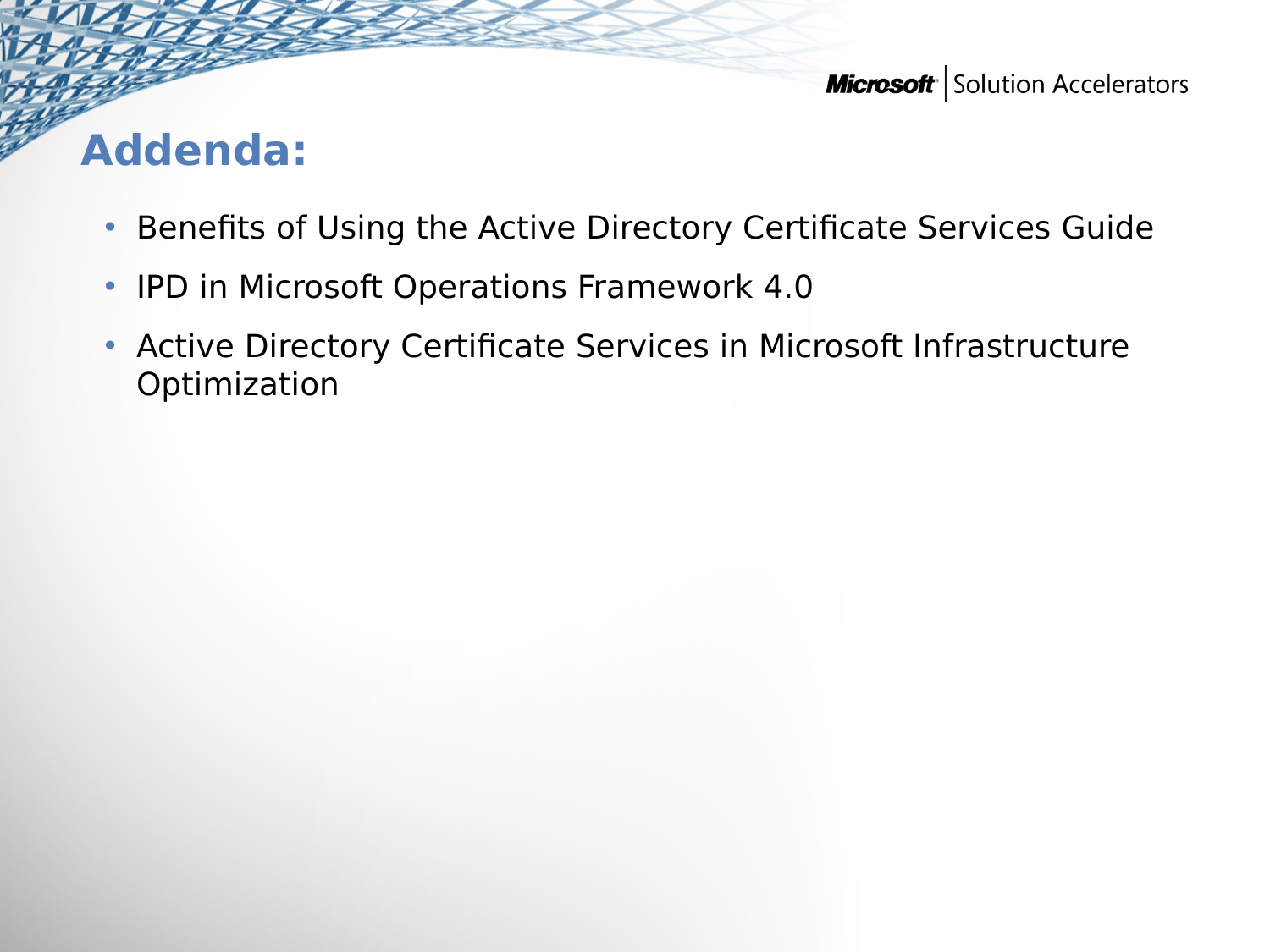

# Addenda:
Benefits of Using the Active Directory Certificate Services Guide
IPD in Microsoft Operations Framework 4.0
Active Directory Certificate Services in Microsoft Infrastructure Optimization